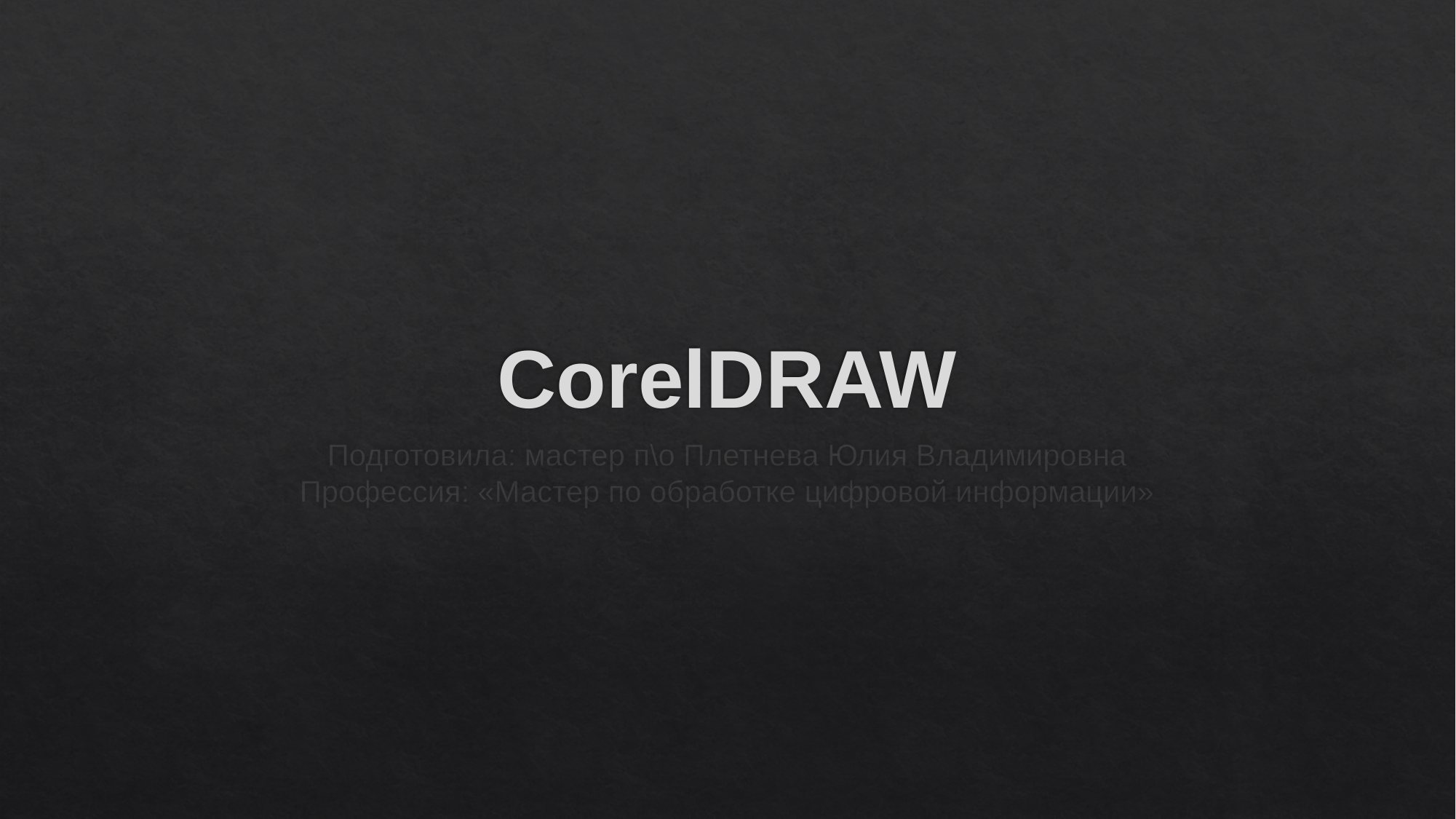

# CorelDRAW
Подготовила: мастер п\о Плетнева Юлия Владимировна
Профессия: «Мастер по обработке цифровой информации»